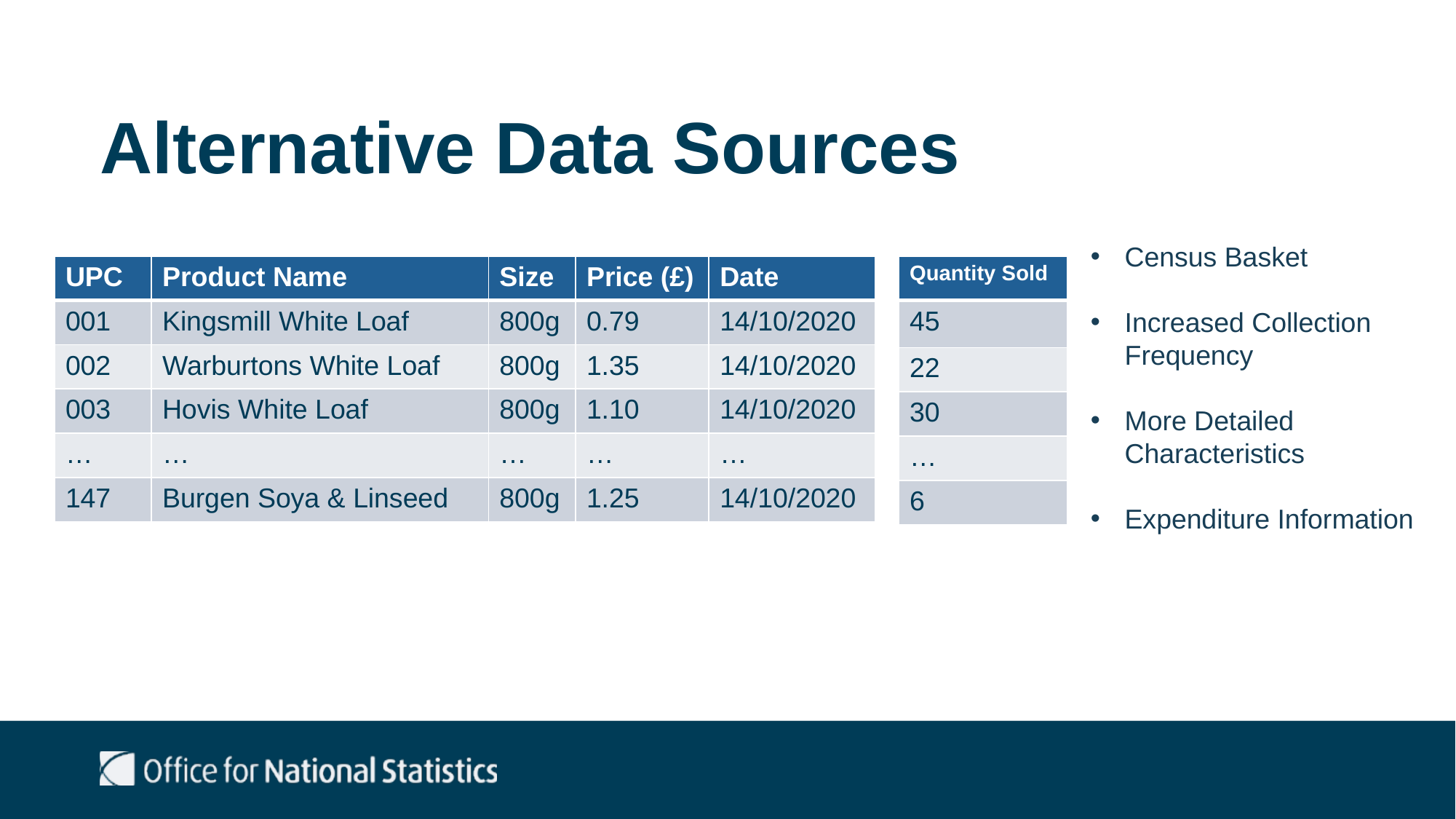

# Alternative Data Sources
Census Basket
Increased Collection Frequency

More Detailed
Characteristics
Expenditure Information

| UPC | Product Name | Size | Price (£) | Date |
| --- | --- | --- | --- | --- |
| 001 | Kingsmill White Loaf | 800g | 0.79 | 14/10/2020 |
| 002 | Warburtons White Loaf | 800g | 1.35 | 14/10/2020 |
| 003 | Hovis White Loaf | 800g | 1.10 | 14/10/2020 |
| … | … | … | … | … |
| 147 | Burgen Soya & Linseed | 800g | 1.25 | 14/10/2020 |
| Quantity Sold |
| --- |
| 45 |
| 22 |
| 30 |
| … |
| 6 |